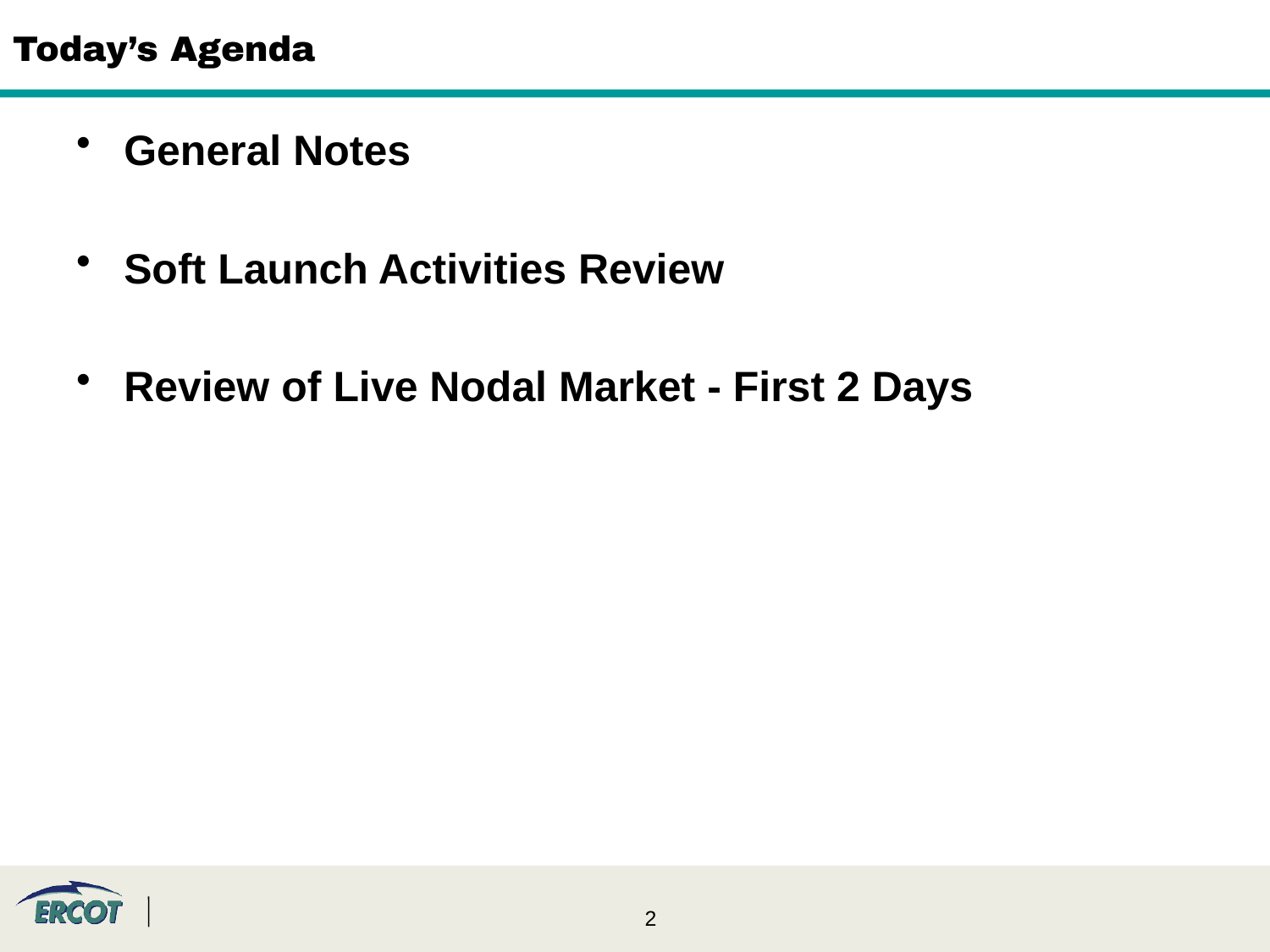

# Today’s Agenda
General Notes

Soft Launch Activities Review

Review of Live Nodal Market - First 2 Days